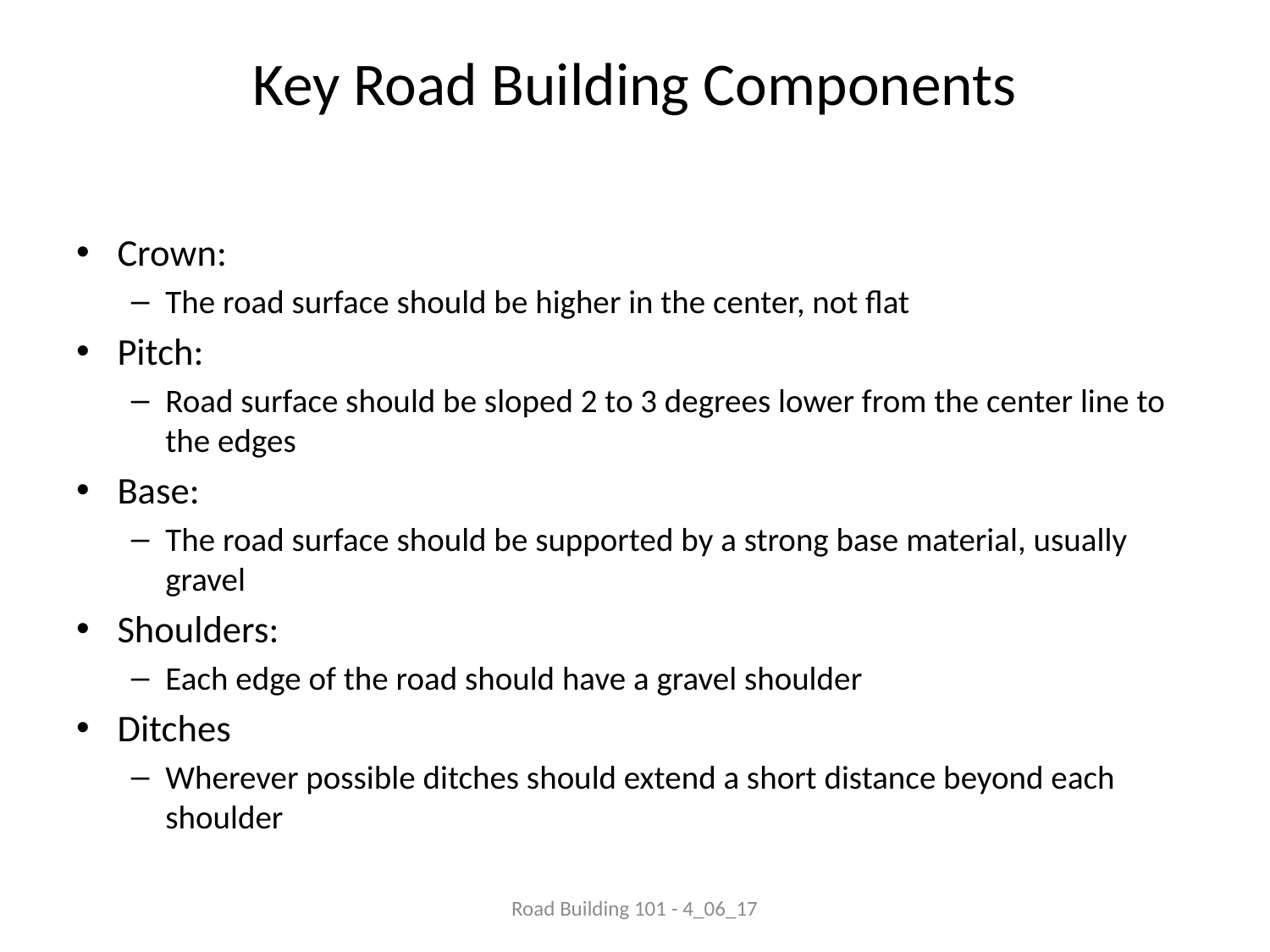

# Key Road Building Components
Crown:
The road surface should be higher in the center, not flat
Pitch:
Road surface should be sloped 2 to 3 degrees lower from the center line to the edges
Base:
The road surface should be supported by a strong base material, usually gravel
Shoulders:
Each edge of the road should have a gravel shoulder
Ditches
Wherever possible ditches should extend a short distance beyond each shoulder

Road Building 101 - 4_06_17